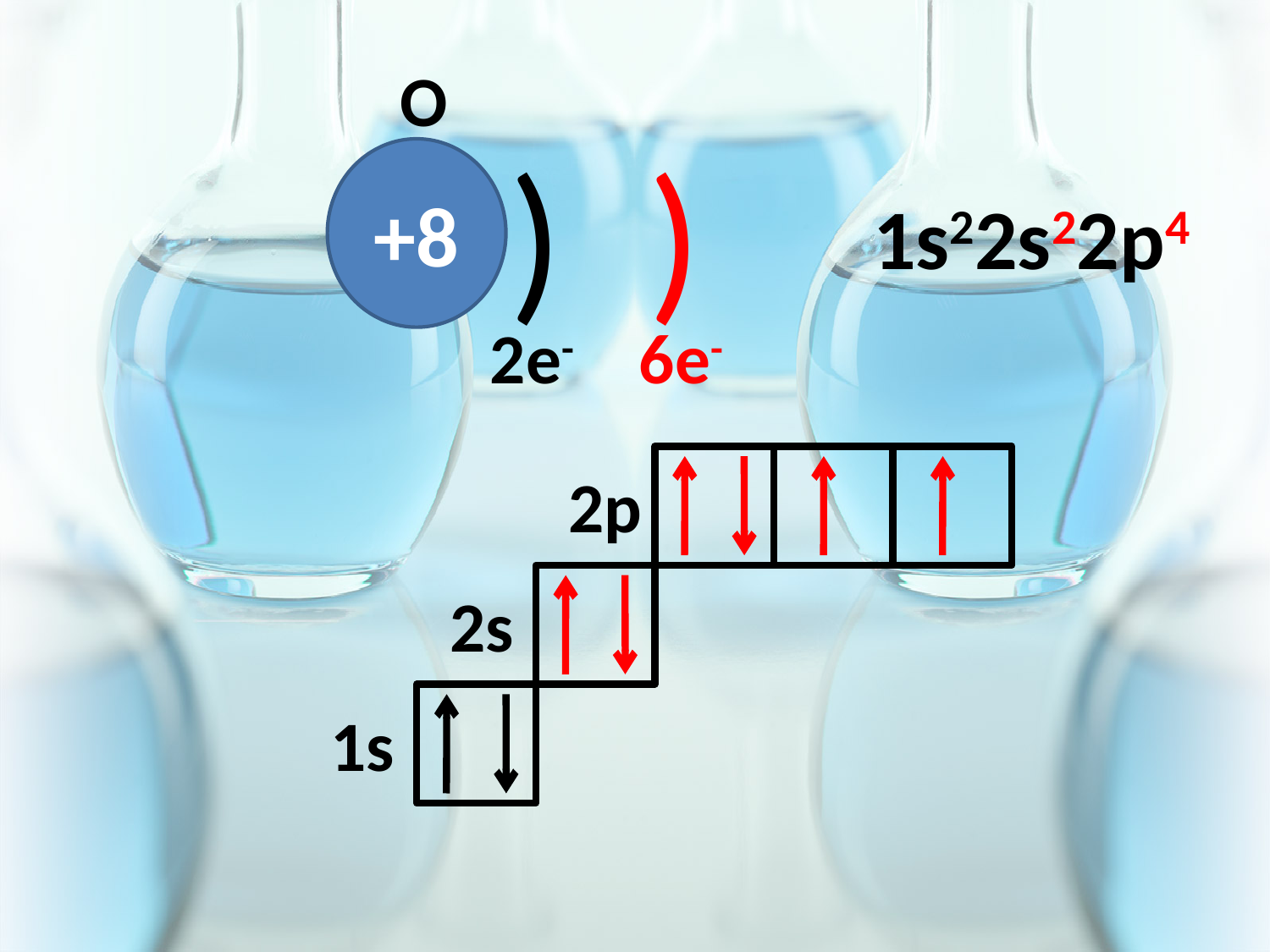

O
)
)
+8
1s22s22p4
2e-
6e-

2p

2s

1s